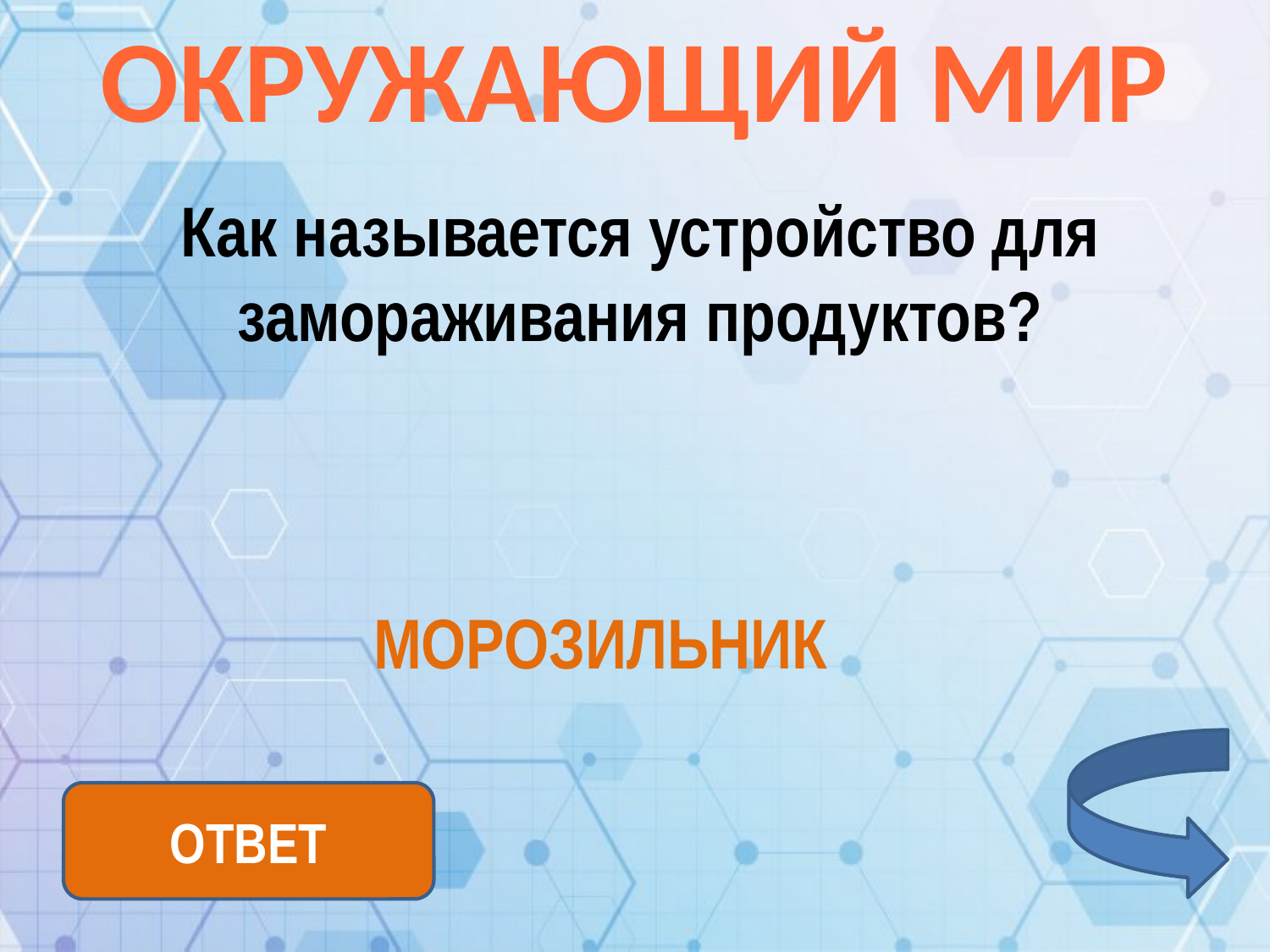

ОКРУЖАЮЩИЙ МИР
Как называется устройство для замораживания продуктов?

МОРОЗИЛЬНИК

ОТВЕТ